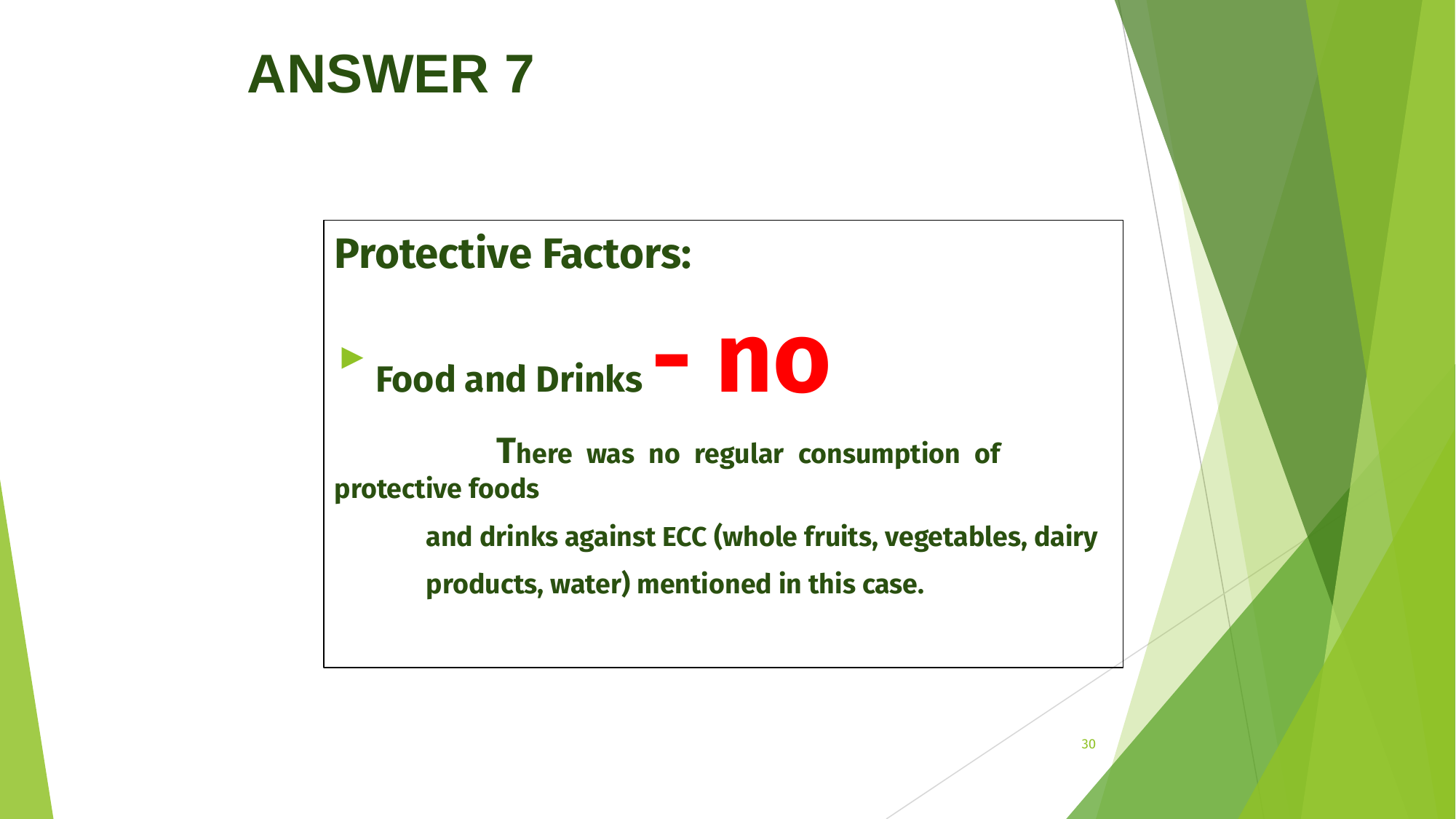

# ANSWER 7
Protective Factors:
Food and Drinks - no
          There was no regular consumption of 	protective foods
              and drinks against ECC (whole fruits, vegetables, dairy
              products, water) mentioned in this case.

30